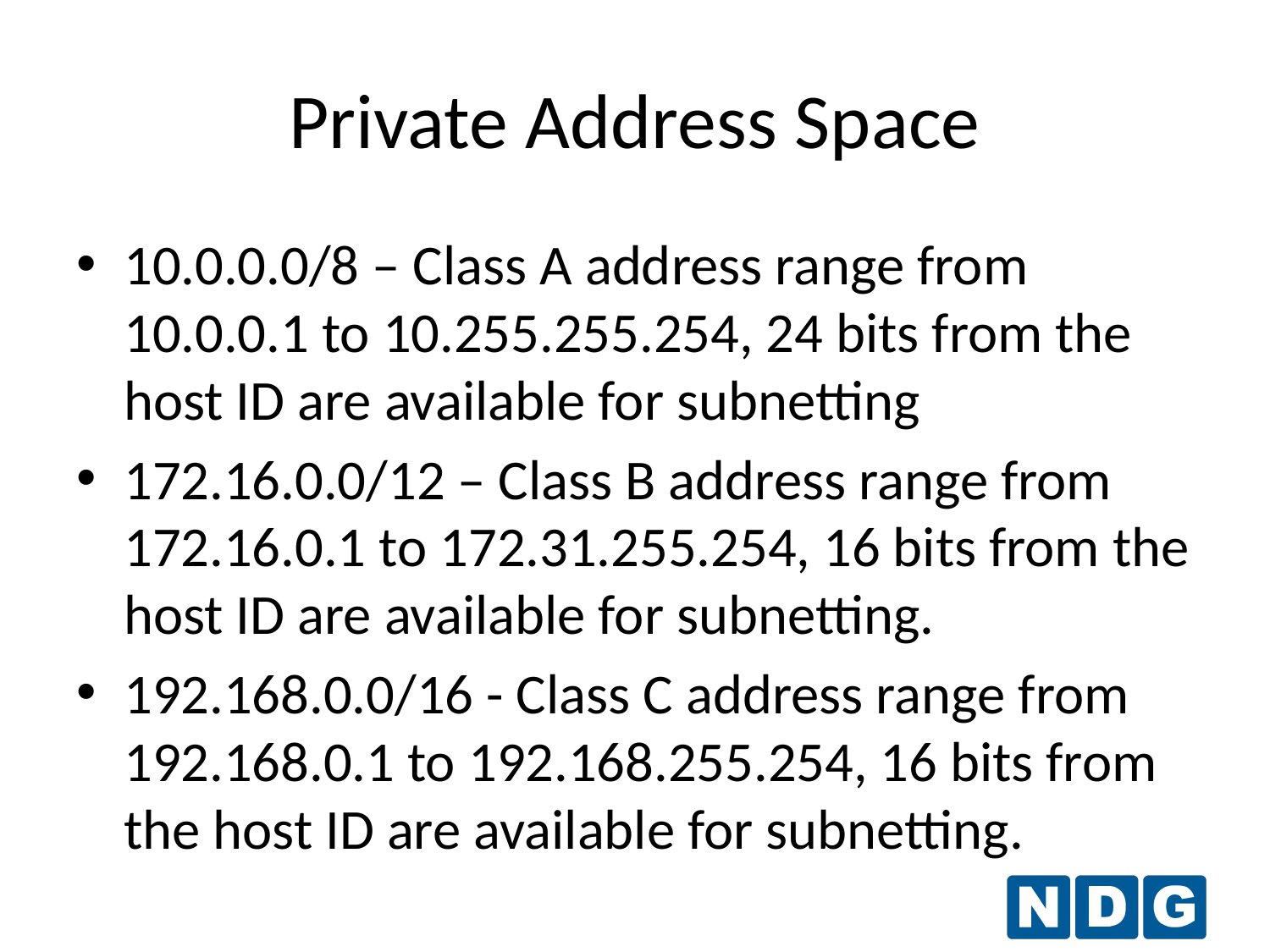

Private Address Space
10.0.0.0/8 – Class A address range from 10.0.0.1 to 10.255.255.254, 24 bits from the host ID are available for subnetting
172.16.0.0/12 – Class B address range from 172.16.0.1 to 172.31.255.254, 16 bits from the host ID are available for subnetting.
192.168.0.0/16 - Class C address range from 192.168.0.1 to 192.168.255.254, 16 bits from the host ID are available for subnetting.